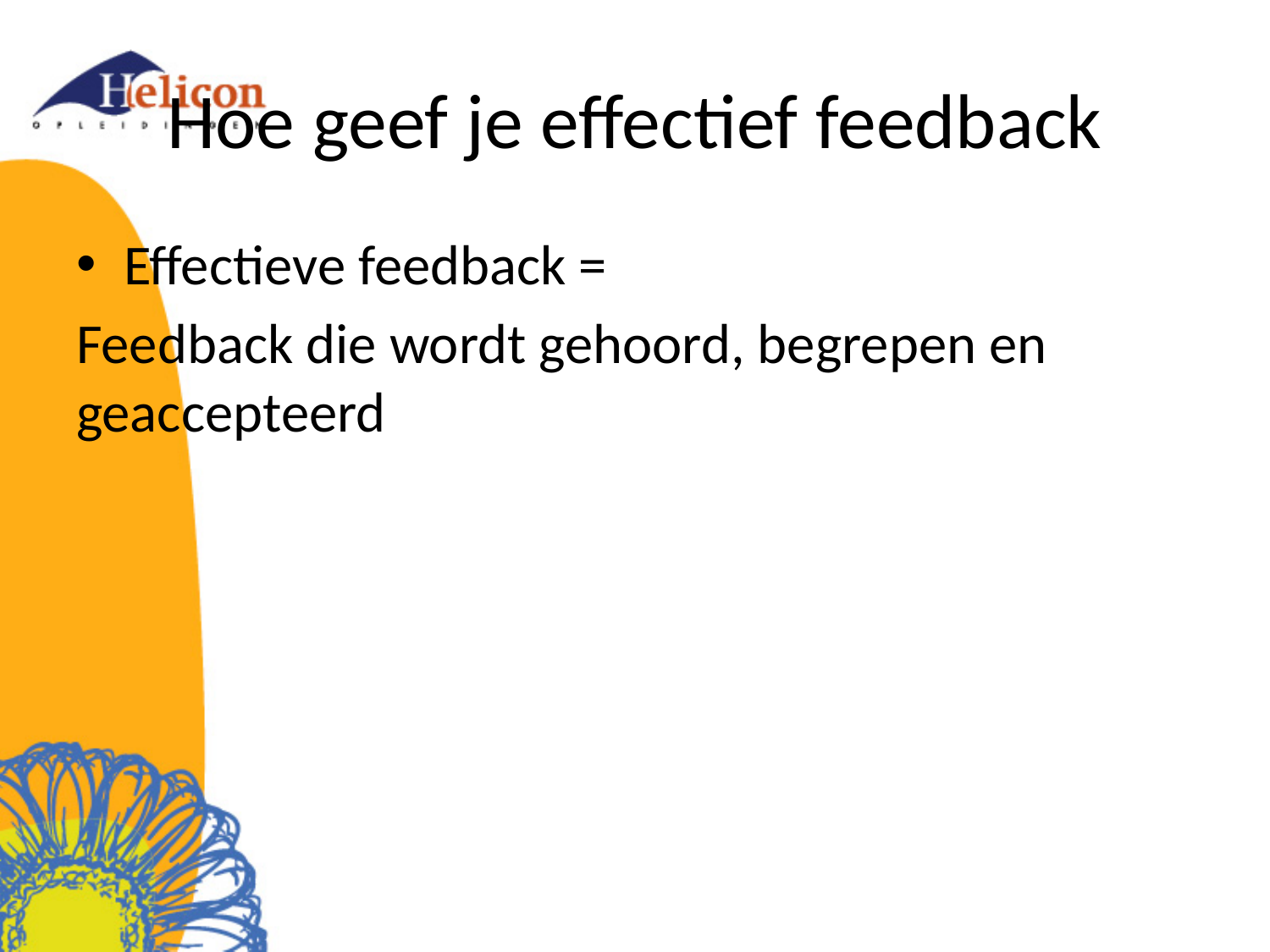

# Hoe geef je effectief feedback
Effectieve feedback =
Feedback die wordt gehoord, begrepen en geaccepteerd